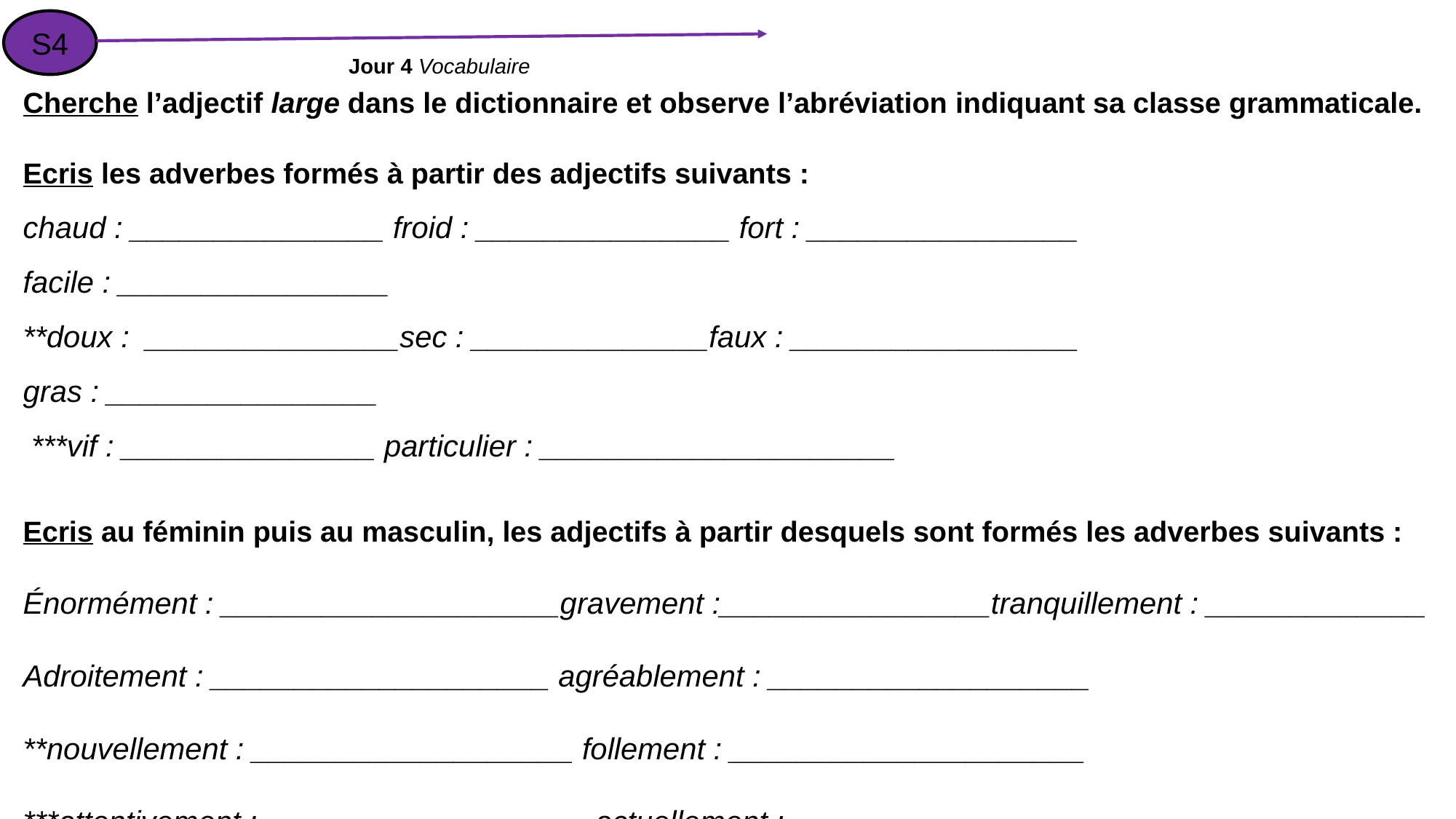

S4
Jour 4 Vocabulaire
Cherche l’adjectif large dans le dictionnaire et observe l’abréviation indiquant sa classe grammaticale.

Ecris les adverbes formés à partir des adjectifs suivants :
chaud : _______________ froid : _______________ fort : ________________
facile : ________________
**doux :  _______________sec : ______________faux : _________________
gras : ________________
 ***vif : _______________ particulier : _____________________

Ecris au féminin puis au masculin, les adjectifs à partir desquels sont formés les adverbes suivants :
Énormément : ____________________gravement :________________tranquillement : _____________
Adroitement : ____________________ agréablement : ___________________
**nouvellement : ___________________ follement : _____________________
***attentivement : ___________________ actuellement : ______________________